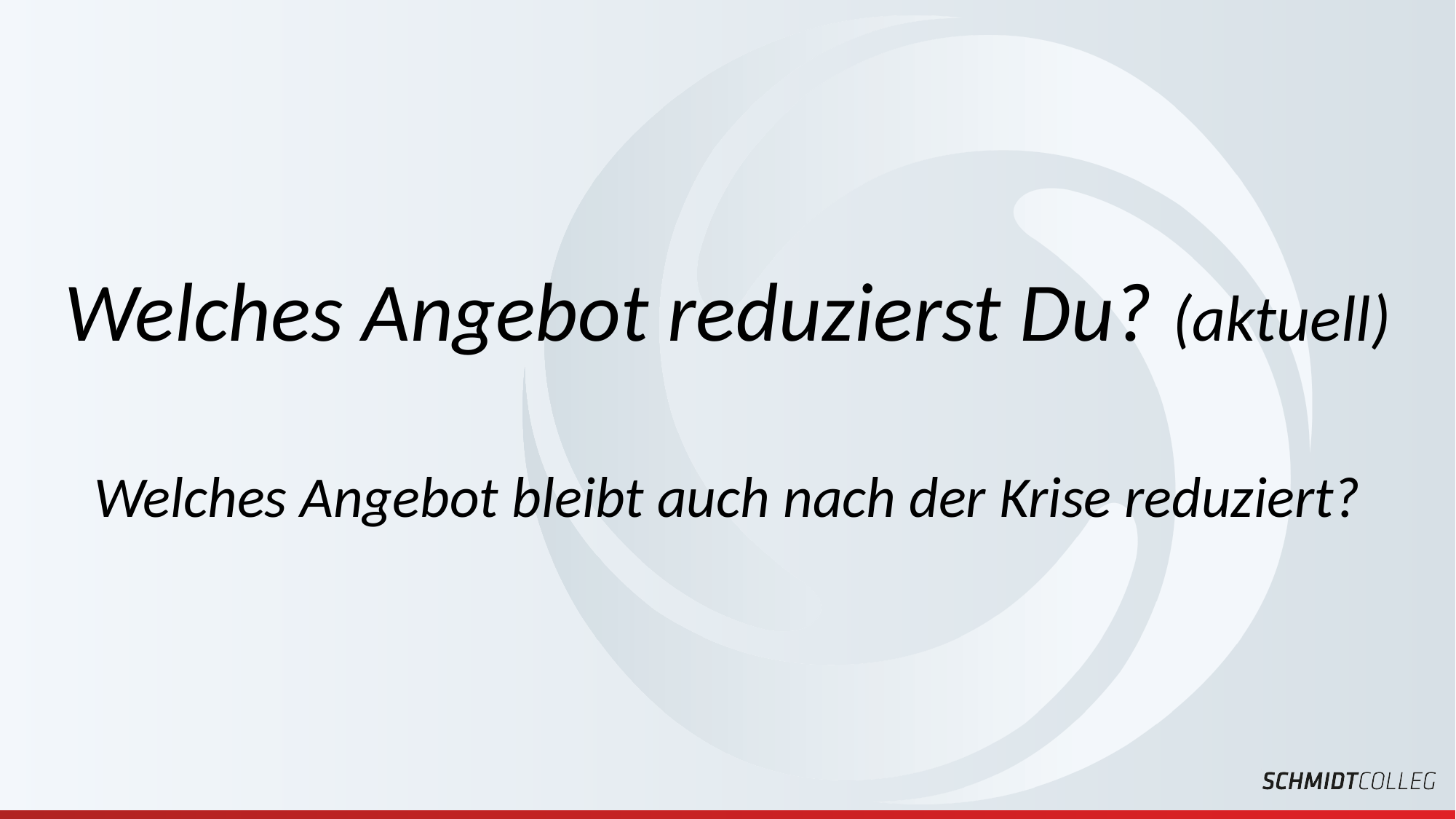

Welches Angebot reduzierst Du? (aktuell)
Welches Angebot bleibt auch nach der Krise reduziert?